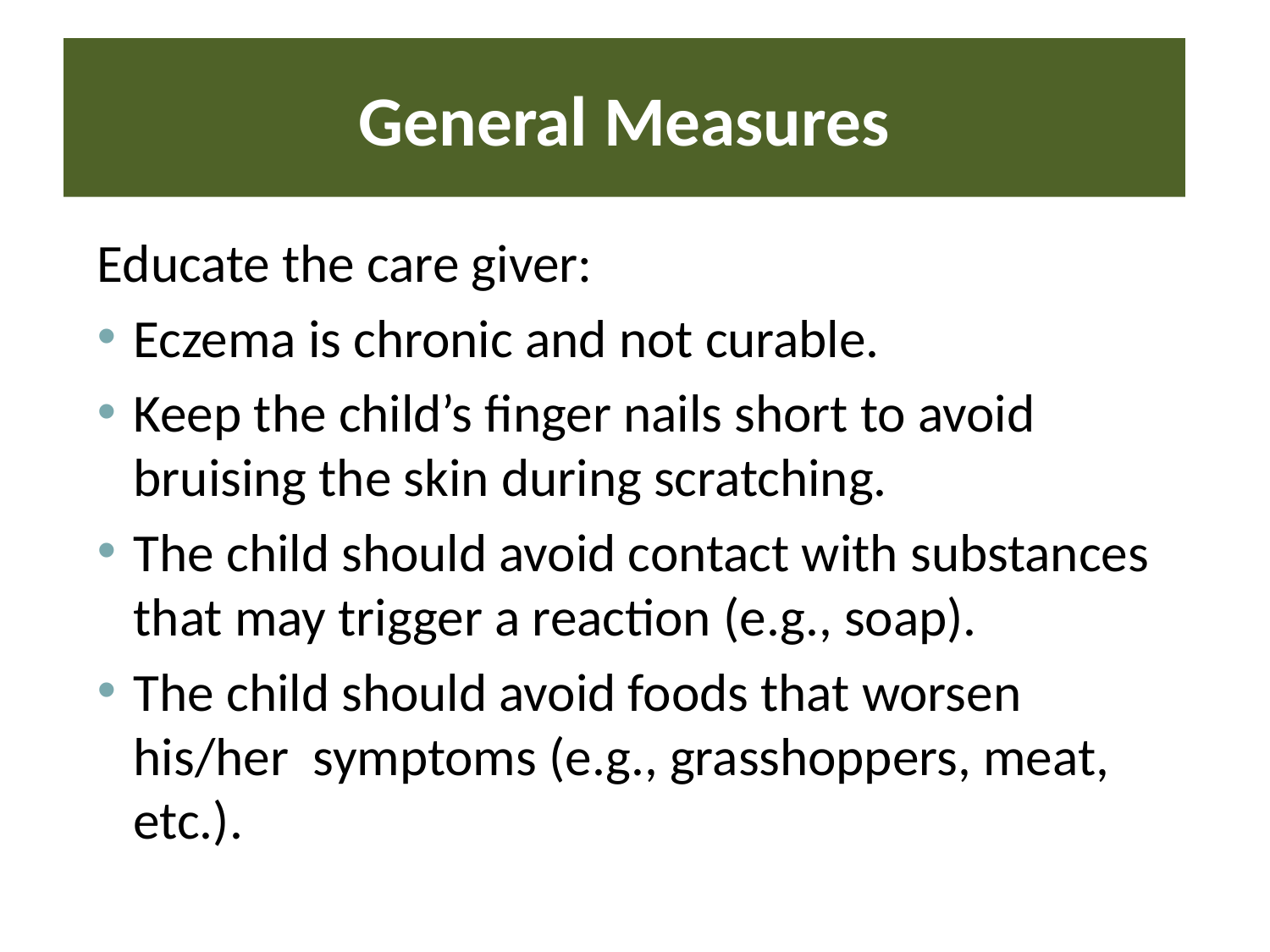

# General Measures
Educate the care giver:
Eczema is chronic and not curable.
Keep the child’s finger nails short to avoid bruising the skin during scratching.
The child should avoid contact with substances that may trigger a reaction (e.g., soap).
The child should avoid foods that worsen his/her  symptoms (e.g., grasshoppers, meat, etc.).